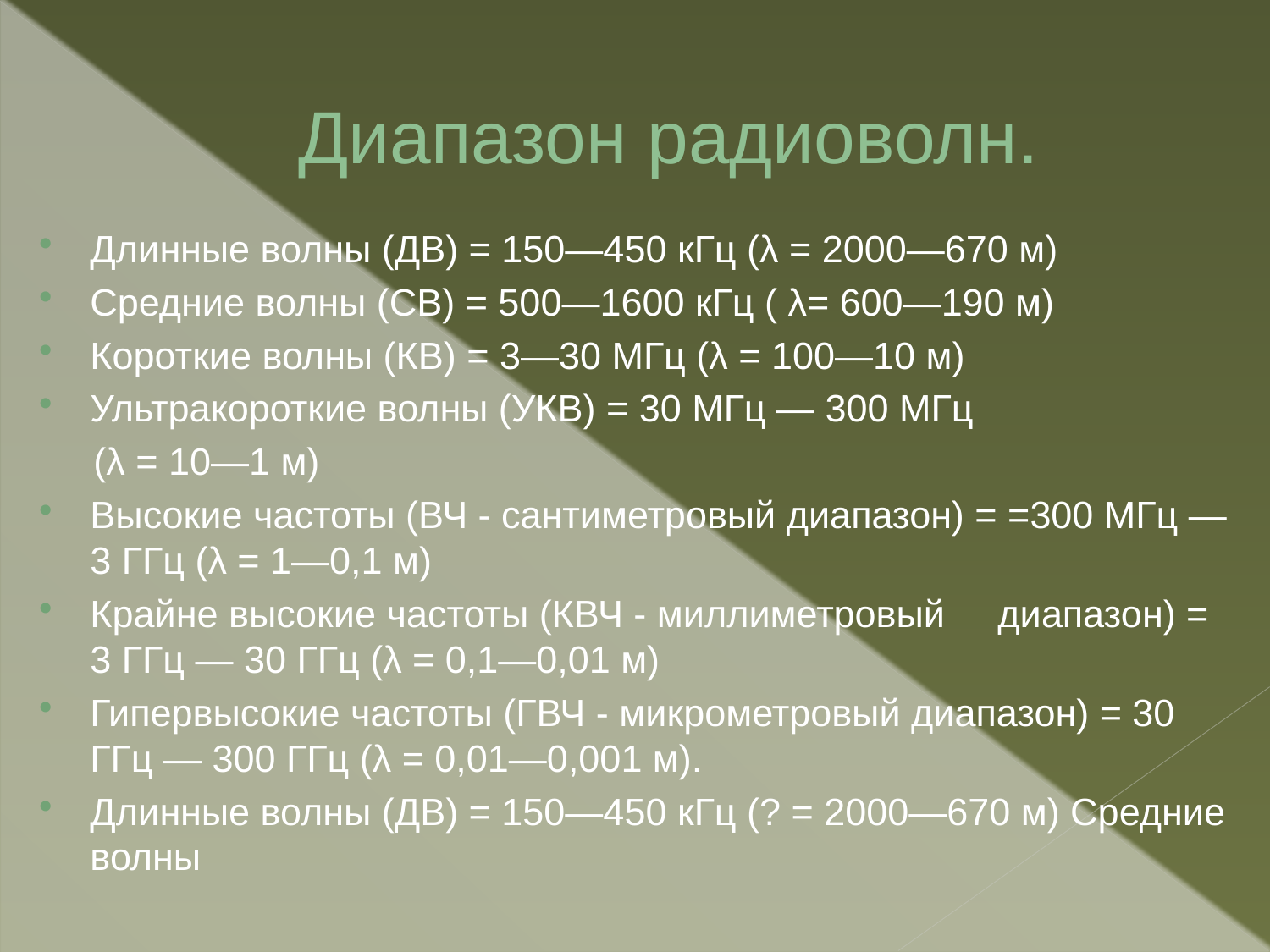

# Диапазон радиоволн.
Длинные волны (ДВ) = 150—450 кГц (λ = 2000—670 м)
Средние волны (СВ) = 500—1600 кГц ( λ= 600—190 м)
Короткие волны (КВ) = 3—30 МГц (λ = 100—10 м)
Ультракороткие волны (УКВ) = 30 МГц — 300 МГц
     (λ = 10—1 м)
Высокие частоты (ВЧ - сантиметровый диапазон) = =300 МГц — 3 ГГц (λ = 1—0,1 м)
Крайне высокие частоты (КВЧ - миллиметровый     диапазон) = 3 ГГц — 30 ГГц (λ = 0,1—0,01 м)
Гипервысокие частоты (ГВЧ - микрометровый диапазон) = 30 ГГц — 300 ГГц (λ = 0,01—0,001 м).
Длинные волны (ДВ) = 150—450 кГц (? = 2000—670 м) Средние волны